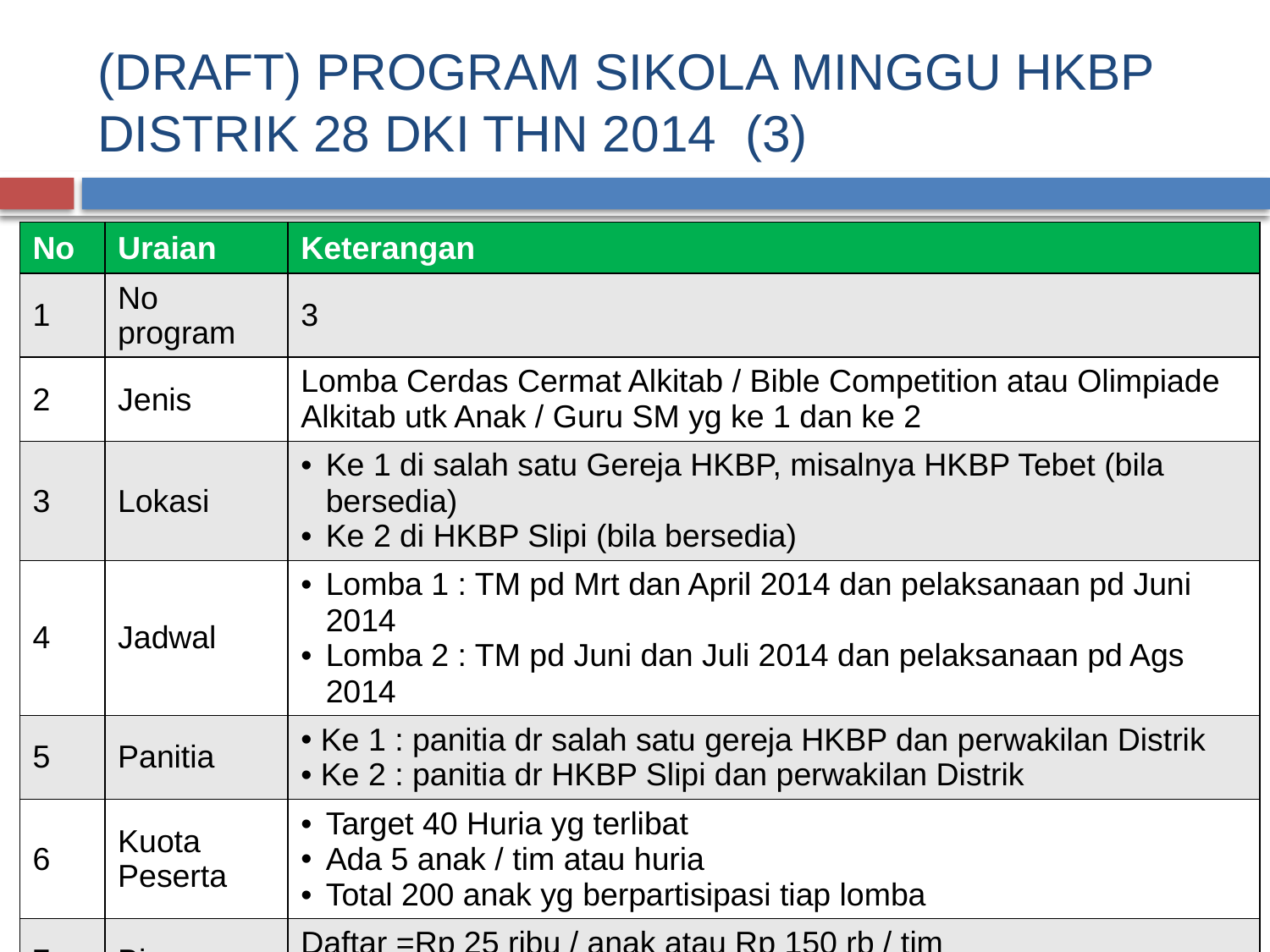

# (DRAFT) PROGRAM SIKOLA MINGGU HKBP DISTRIK 28 DKI THN 2014  (3)
| No | Uraian | Keterangan |
| --- | --- | --- |
| 1 | No program | 3 |
| 2 | Jenis | Lomba Cerdas Cermat Alkitab / Bible Competition atau Olimpiade Alkitab utk Anak / Guru SM yg ke 1 dan ke 2 |
| 3 | Lokasi | Ke 1 di salah satu Gereja HKBP, misalnya HKBP Tebet (bila bersedia) Ke 2 di HKBP Slipi (bila bersedia) |
| 4 | Jadwal | Lomba 1 : TM pd Mrt dan April 2014 dan pelaksanaan pd Juni 2014 Lomba 2 : TM pd Juni dan Juli 2014 dan pelaksanaan pd Ags 2014 |
| 5 | Panitia | Ke 1 : panitia dr salah satu gereja HKBP dan perwakilan Distrik Ke 2 : panitia dr HKBP Slipi dan perwakilan Distrik |
| 6 | Kuota Peserta | Target 40 Huria yg terlibat Ada 5 anak / tim atau huria Total 200 anak yg berpartisipasi tiap lomba |
| 7 | Biaya | Daftar =Rp 25 ribu / anak atau Rp 150 rb / tim Kontribusi huria = Rp .... / huria |
| 8 | Keterangan | Dalam rangka meningkatkan kualitas anak ttg pemahaman Firman Tuhan |